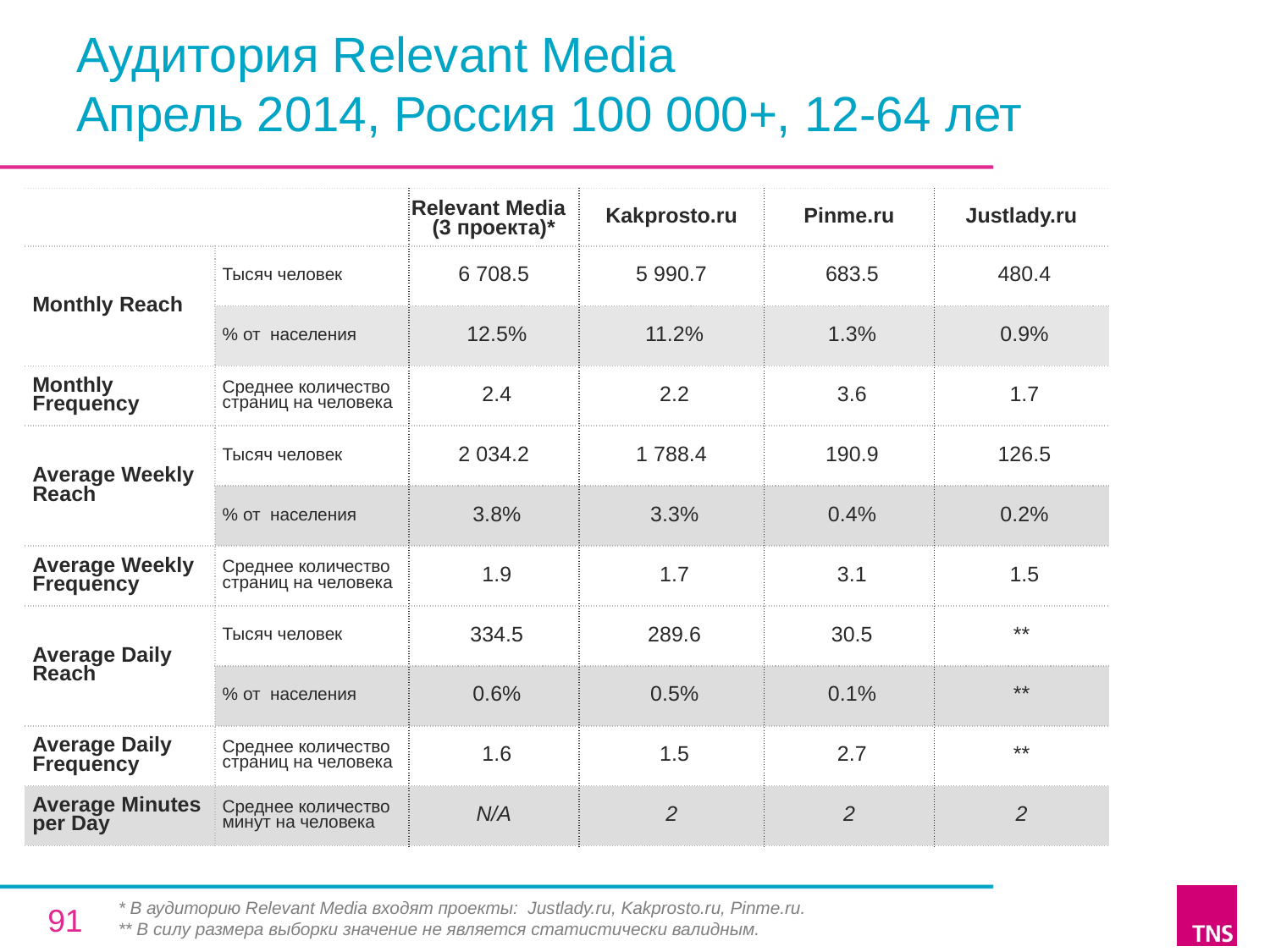

# Аудитория Relevant Media Апрель 2014, Россия 100 000+, 12-64 лет
|  |  | Relevant Media (3 проекта)\* | Kakprosto.ru | Pinme.ru | Justlady.ru |
| --- | --- | --- | --- | --- | --- |
| Monthly Reach | Тысяч человек | 6 708.5 | 5 990.7 | 683.5 | 480.4 |
|  | % от населения | 12.5% | 11.2% | 1.3% | 0.9% |
| Monthly Frequency | Среднее количество страниц на человека | 2.4 | 2.2 | 3.6 | 1.7 |
| Average Weekly Reach | Тысяч человек | 2 034.2 | 1 788.4 | 190.9 | 126.5 |
|  | % от населения | 3.8% | 3.3% | 0.4% | 0.2% |
| Average Weekly Frequency | Среднее количество страниц на человека | 1.9 | 1.7 | 3.1 | 1.5 |
| Average Daily Reach | Тысяч человек | 334.5 | 289.6 | 30.5 | \*\* |
|  | % от населения | 0.6% | 0.5% | 0.1% | \*\* |
| Average Daily Frequency | Среднее количество страниц на человека | 1.6 | 1.5 | 2.7 | \*\* |
| Average Minutes per Day | Среднее количество минут на человека | N/A | 2 | 2 | 2 |
* В аудиторию Relevant Media входят проекты:  Justlady.ru, Kakprosto.ru, Pinme.ru.
** В силу размера выборки значение не является статистически валидным.
91